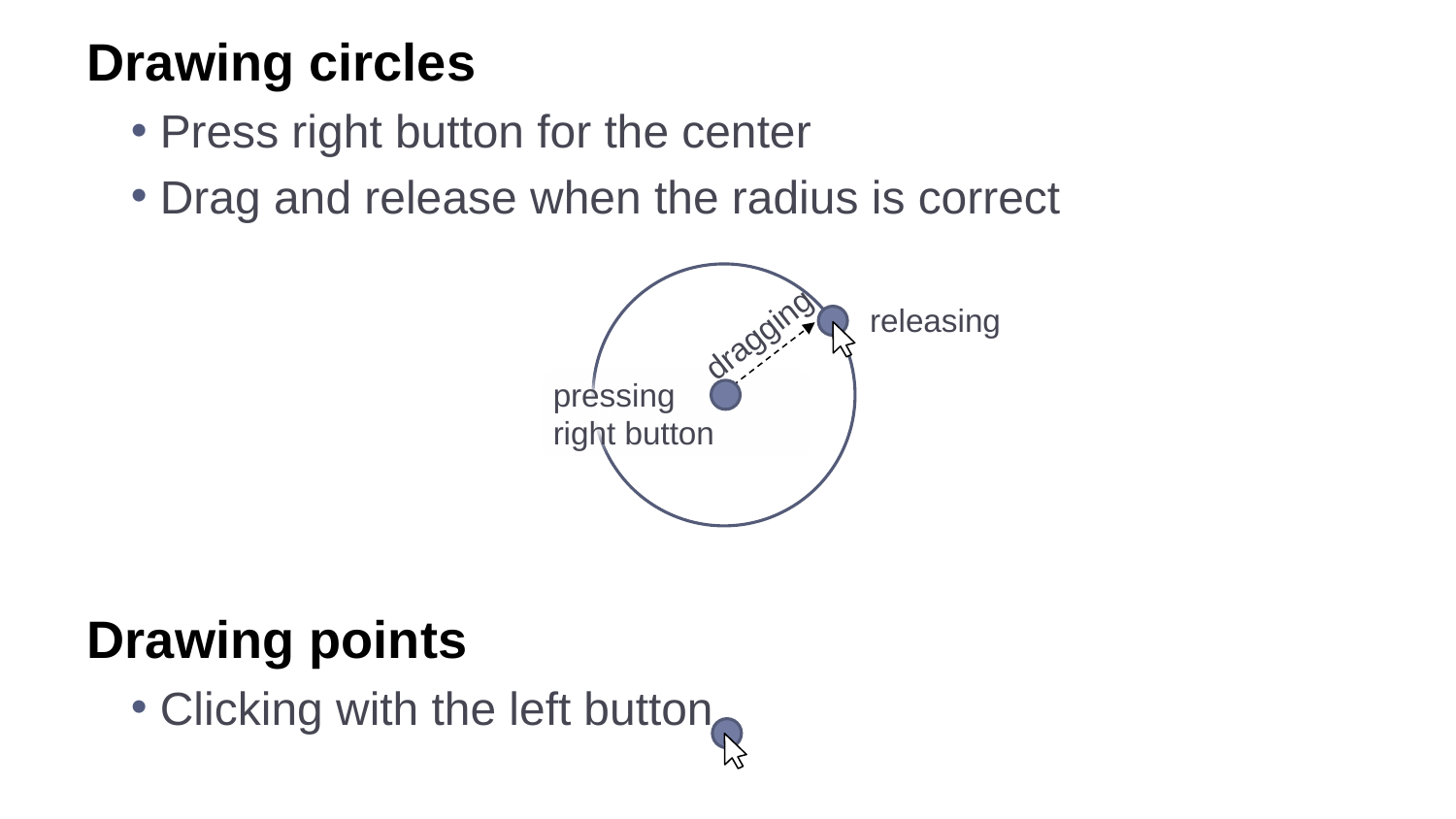

Drawing circles
Press right button for the center
Drag and release when the radius is correct

Drawing points
Clicking with the left button

releasing

dragging

pressing
right button